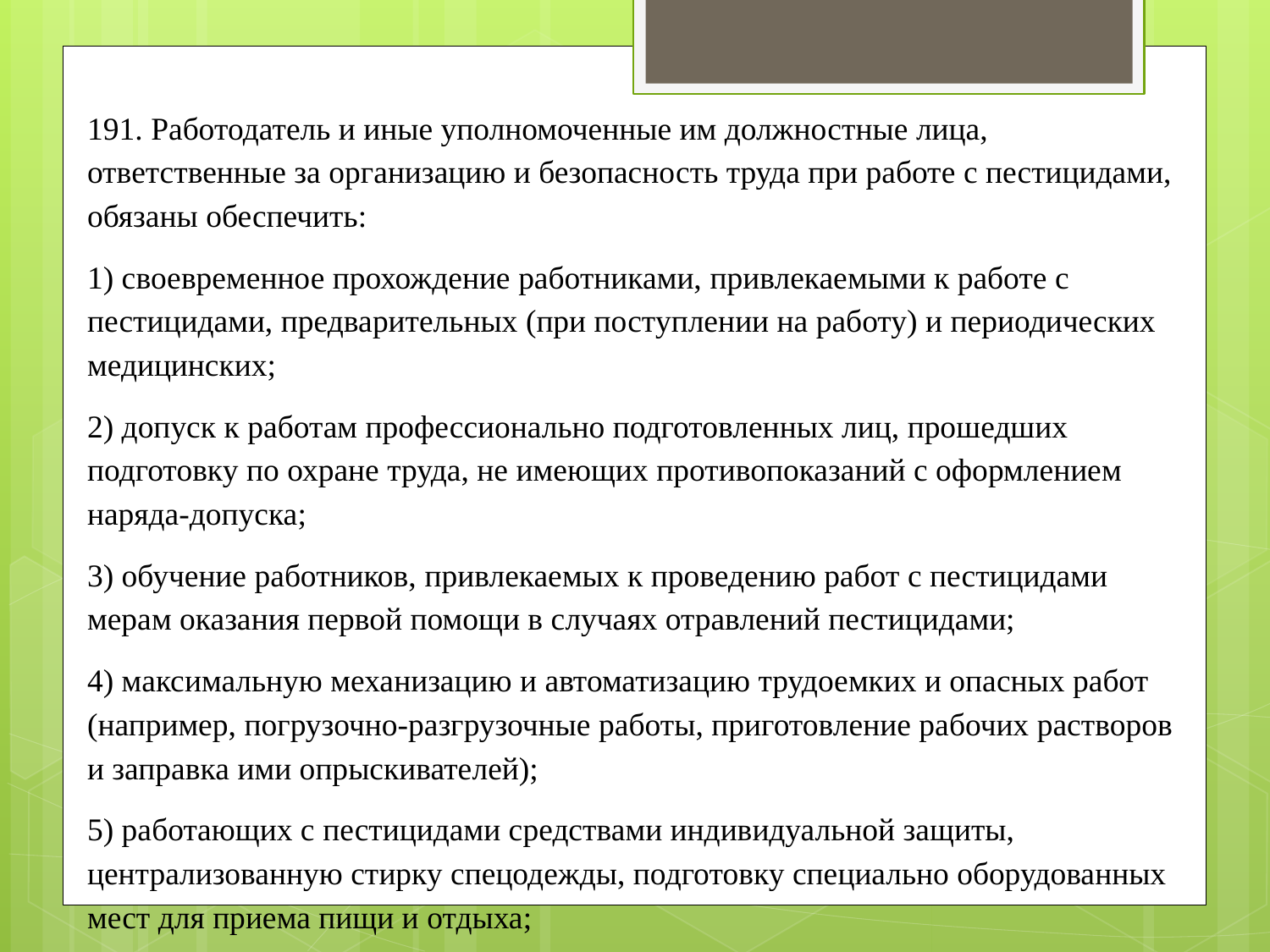

191. Работодатель и иные уполномоченные им должностные лица, ответственные за организацию и безопасность труда при работе с пестицидами, обязаны обеспечить:
1) своевременное прохождение работниками, привлекаемыми к работе с пестицидами, предварительных (при поступлении на работу) и периодических медицинских;
2) допуск к работам профессионально подготовленных лиц, прошедших подготовку по охране труда, не имеющих противопоказаний с оформлением наряда-допуска;
3) обучение работников, привлекаемых к проведению работ с пестицидами мерам оказания первой помощи в случаях отравлений пестицидами;
4) максимальную механизацию и автоматизацию трудоемких и опасных работ (например, погрузочно-разгрузочные работы, приготовление рабочих растворов и заправка ими опрыскивателей);
5) работающих с пестицидами средствами индивидуальной защиты, централизованную стирку спецодежды, подготовку специально оборудованных мест для приема пищи и отдыха;